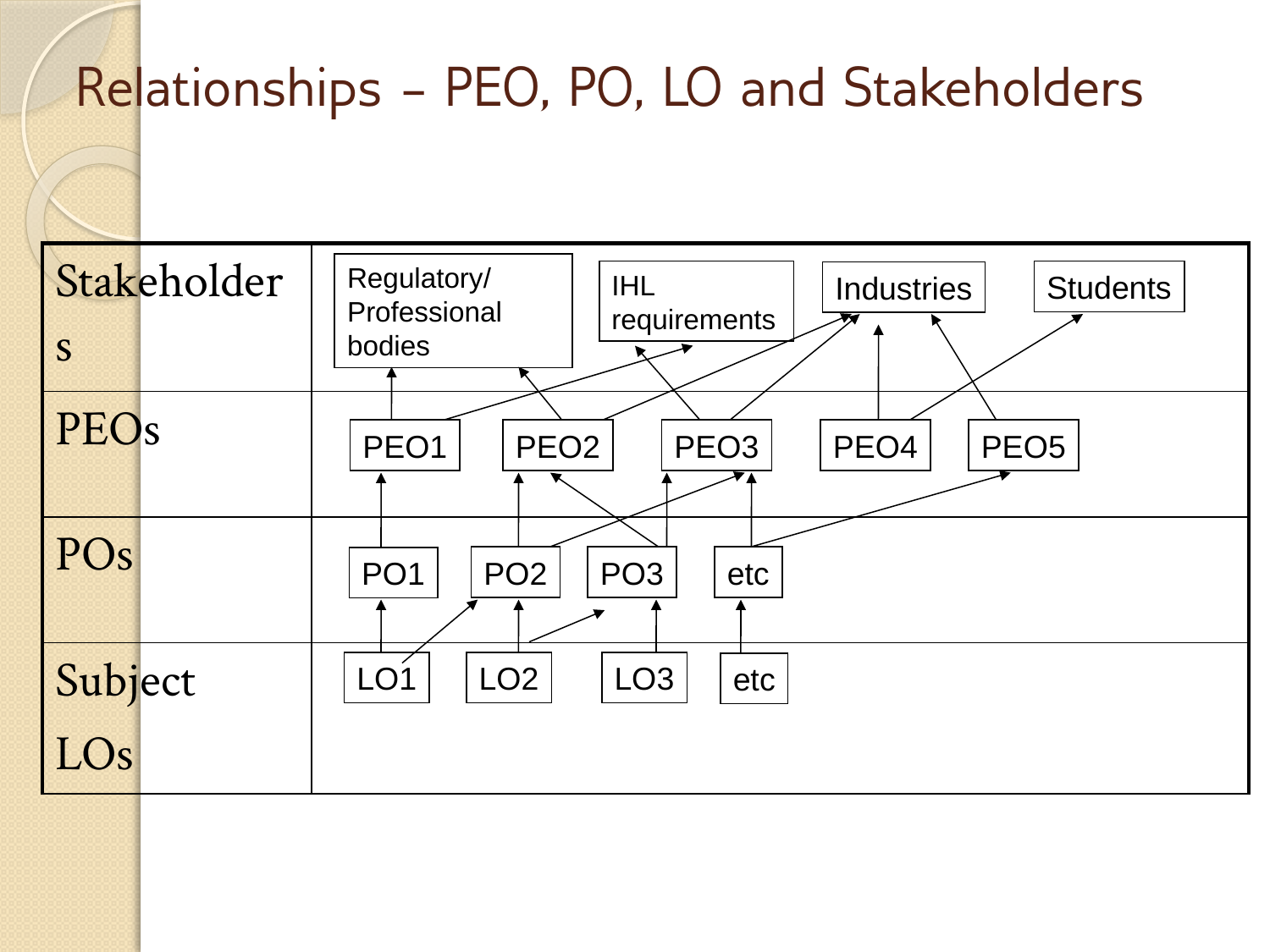

# Relationships – PEO, PO, LO and Stakeholders
| Stakeholders |  |
| --- | --- |
| PEOs |  |
| POs |  |
| Subject LOs |  |
Regulatory/Professional bodies
IHL requirements
Students
Industries

PEO1
PEO2
PEO3
PEO4
PEO5

PO2
PO3
etc
PO1

LO1
LO2
LO3
etc